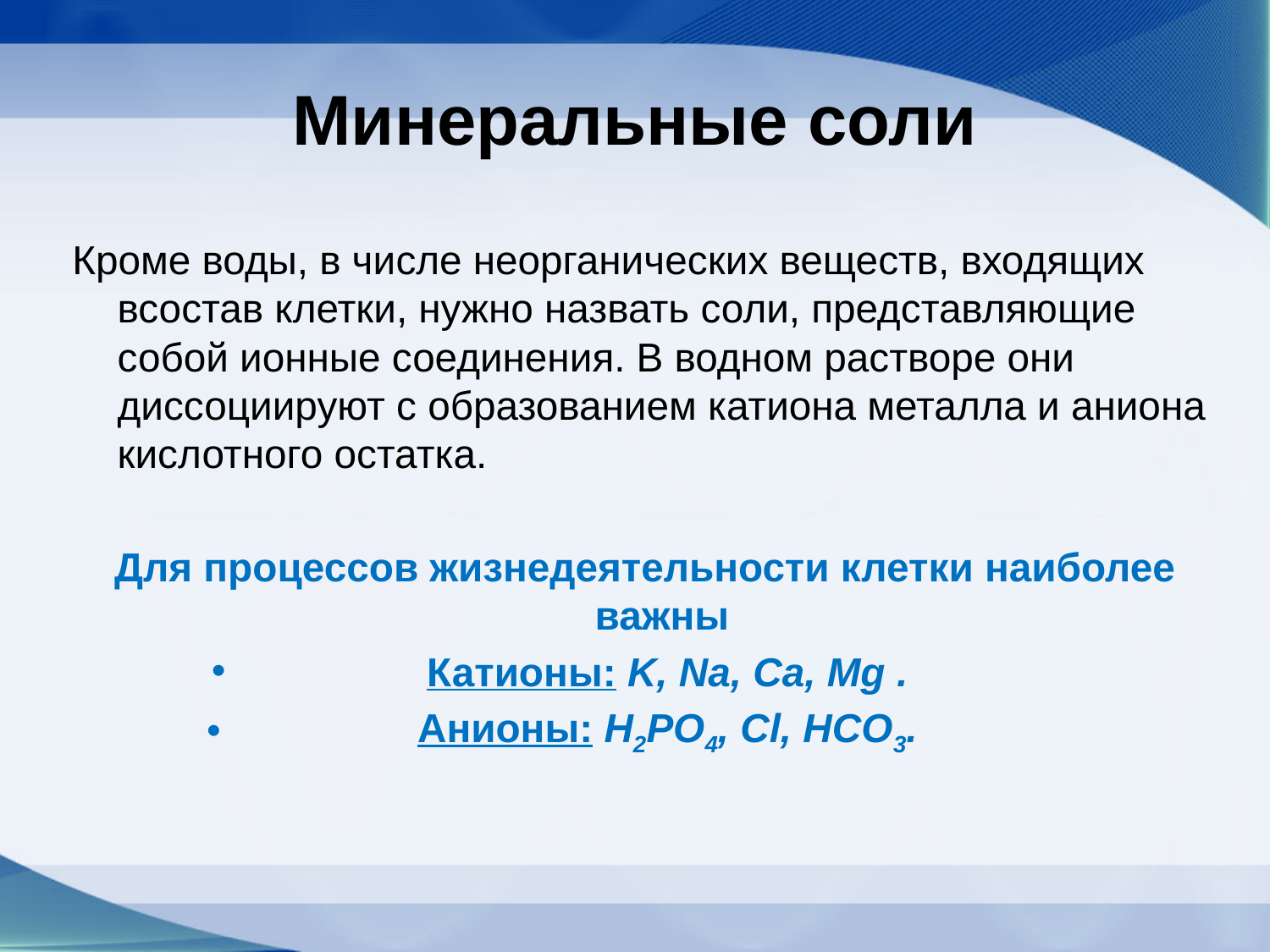

# Минеральные соли
Кроме воды, в числе неорганических веществ, входящих всостав клетки, нужно назвать соли, представляющие собой ионные соединения. В водном растворе они диссоциируют с образованием катиона металла и аниона кислотного остатка.

Для процессов жизнедеятельности клетки наиболее важны
Катионы: K, Na, Ca, Mg .
Анионы: H2PO4, Cl, HCO3.